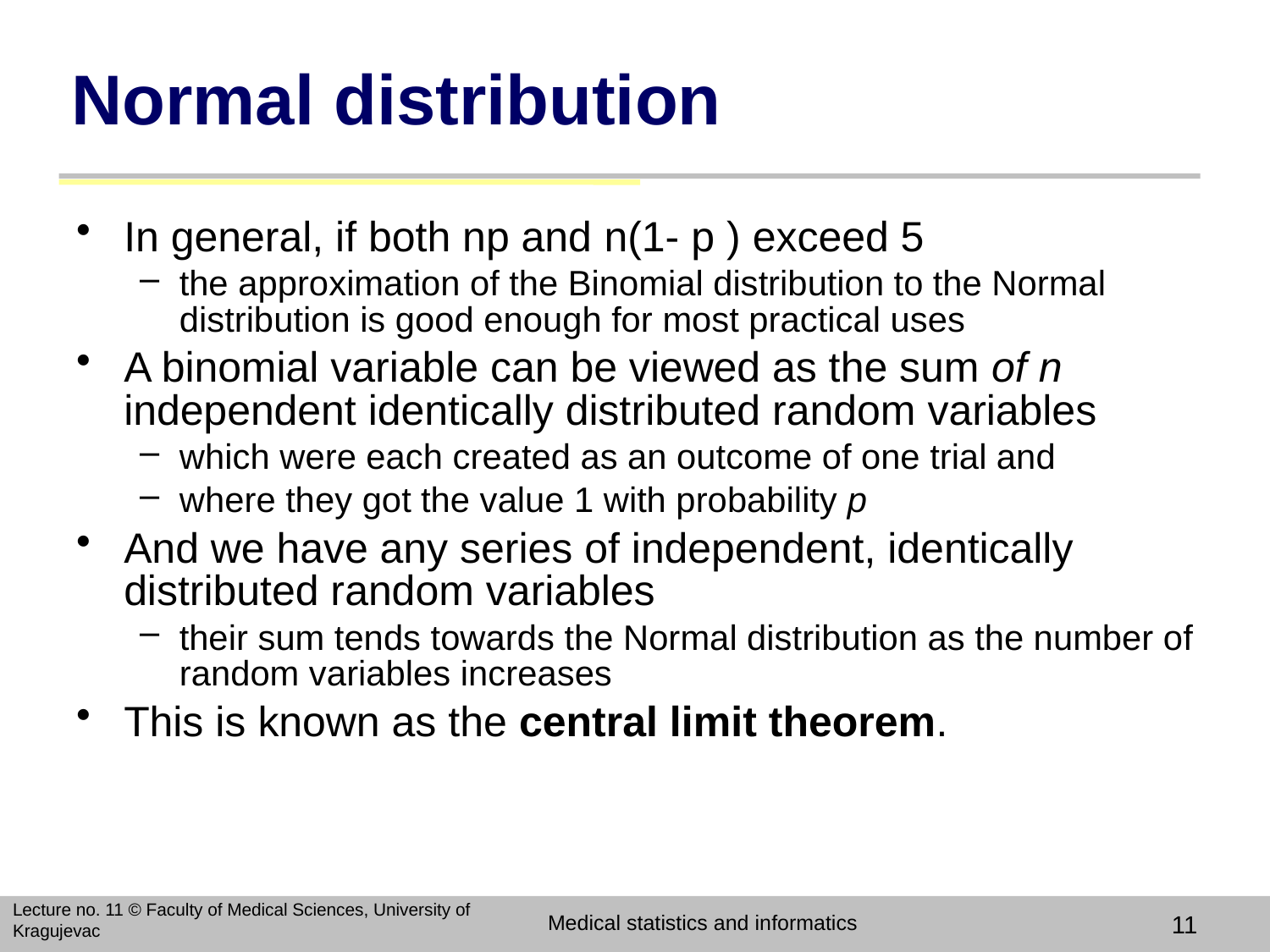

# Normal distribution
In general, if both np and n(1- p ) exceed 5
the approximation of the Binomial distribution to the Normal distribution is good enough for most practical uses
A binomial variable can be viewed as the sum of n independent identically distributed random variables
which were each created as an outcome of one trial and
where they got the value 1 with probability p
And we have any series of independent, identically distributed random variables
their sum tends towards the Normal distribution as the number of random variables increases
This is known as the central limit theorem.
Lecture no. 11 © Faculty of Medical Sciences, University of Kragujevac
Medical statistics and informatics
11